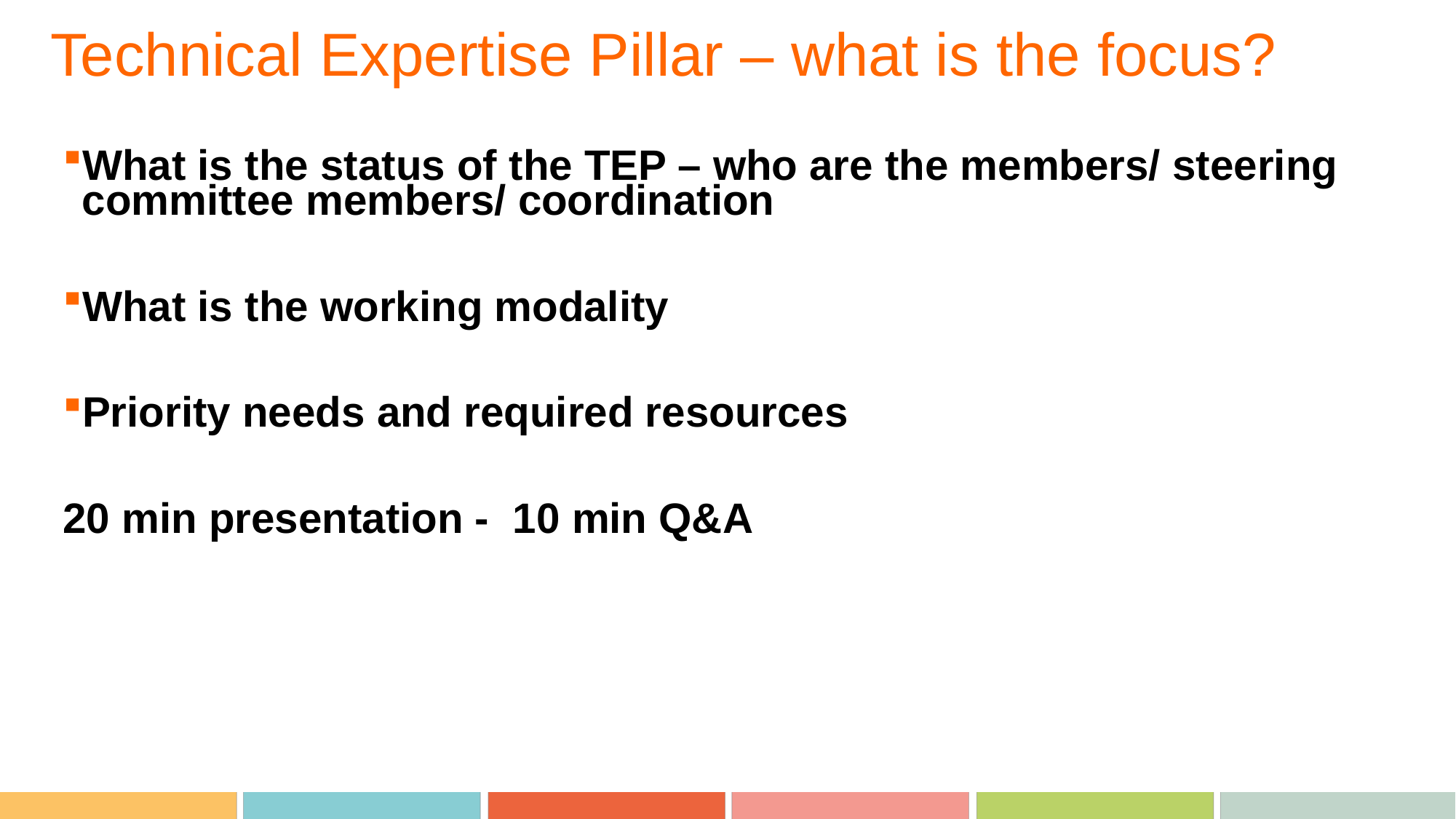

# Technical Expertise Pillar – what is the focus?
What is the status of the TEP – who are the members/ steering committee members/ coordination

What is the working modality

Priority needs and required resources

20 min presentation -  10 min Q&A